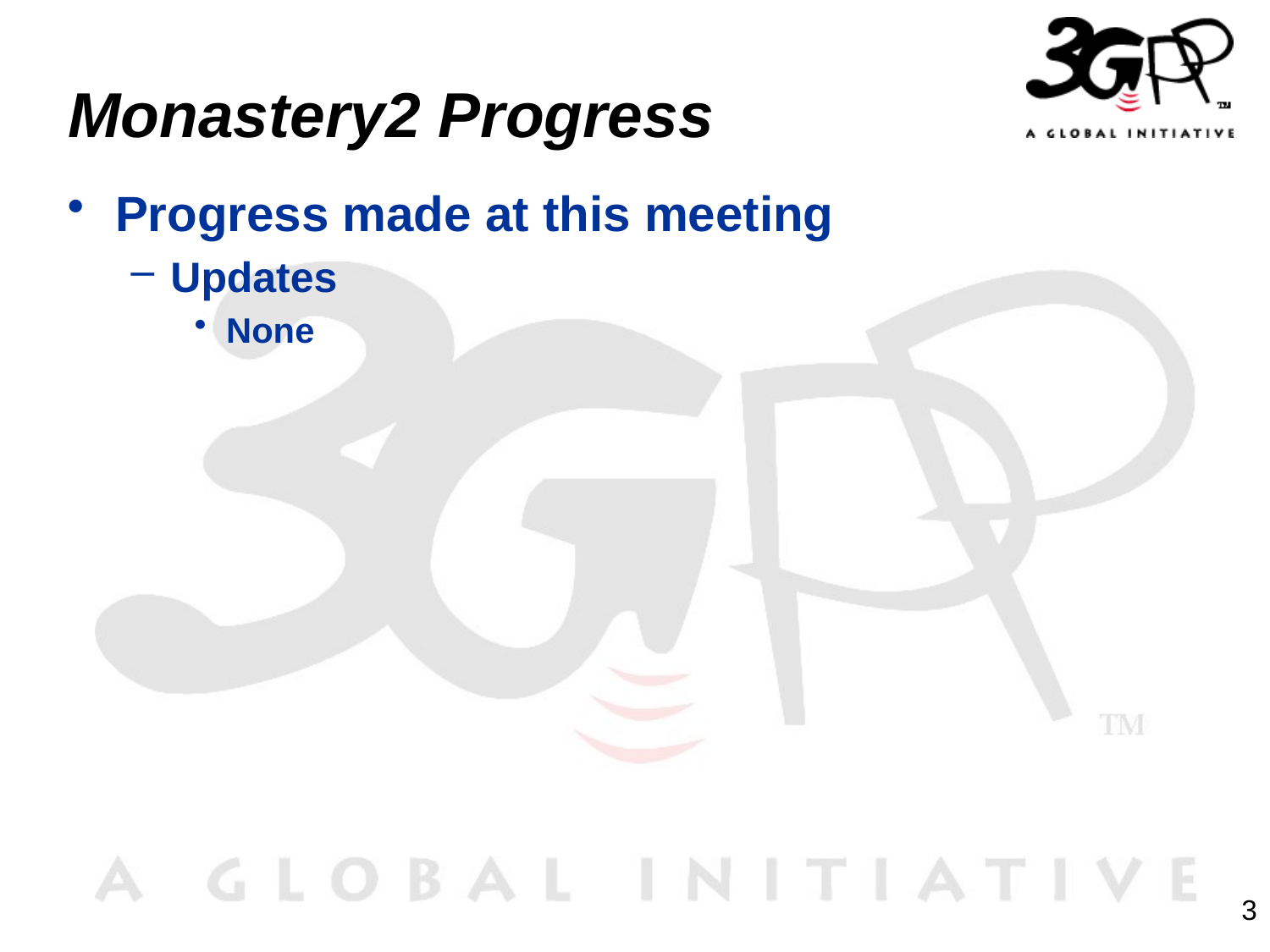

# Monastery2 Progress
Progress made at this meeting
Updates
None

3